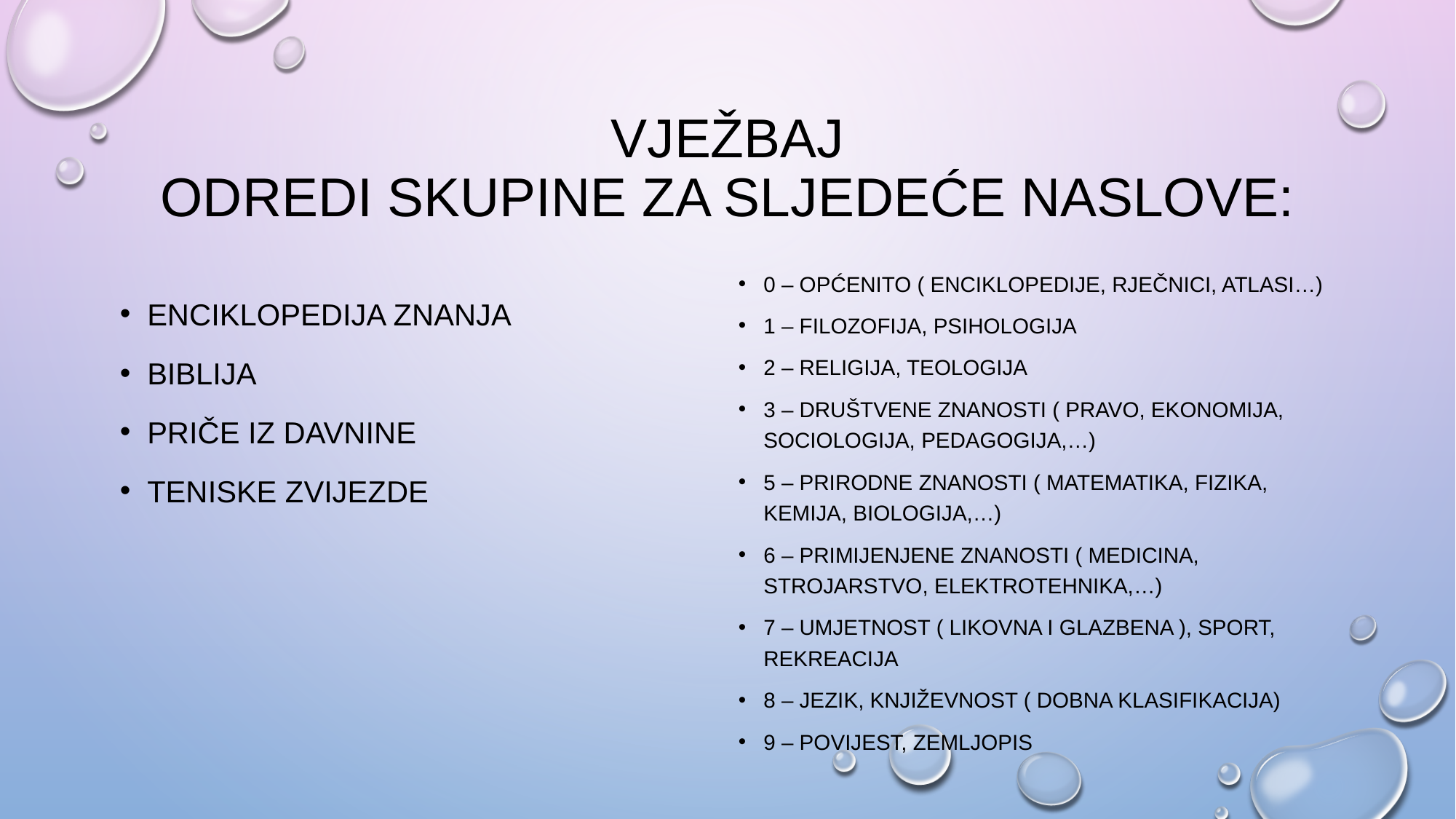

# Vježbaj odredi skupine za sljedeće naslove:
0 – OPĆENITO ( ENCIKLOPEDIJE, RJEČNICI, ATLASI…)
1 – FILOZOFIJA, PSIHOLOGIJA
2 – RELIGIJA, TEOLOGIJA
3 – DRUŠTVENE ZNANOSTI ( PRAVO, EKONOMIJA, SOCIOLOGIJA, PEDAGOGIJA,…)
5 – PRIRODNE ZNANOSTI ( MATEMATIKA, FIZIKA, KEMIJA, BIOLOGIJA,…)
6 – PRIMIJENJENE ZNANOSTI ( MEDICINA, STROJARSTVO, ELEKTROTEHNIKA,…)
7 – UMJETNOST ( LIKOVNA I GLAZBENA ), sport, rekreacija
8 – JEZIK, KNJIŽEVNOST ( DOBNA KLASIFIKACIJA)
9 – POVIJEST, ZEMLJOPIS
ENCIKLOPEDIJA ZNANJA
BIBLIJA
Priče iz davnine
Teniske zvijezde